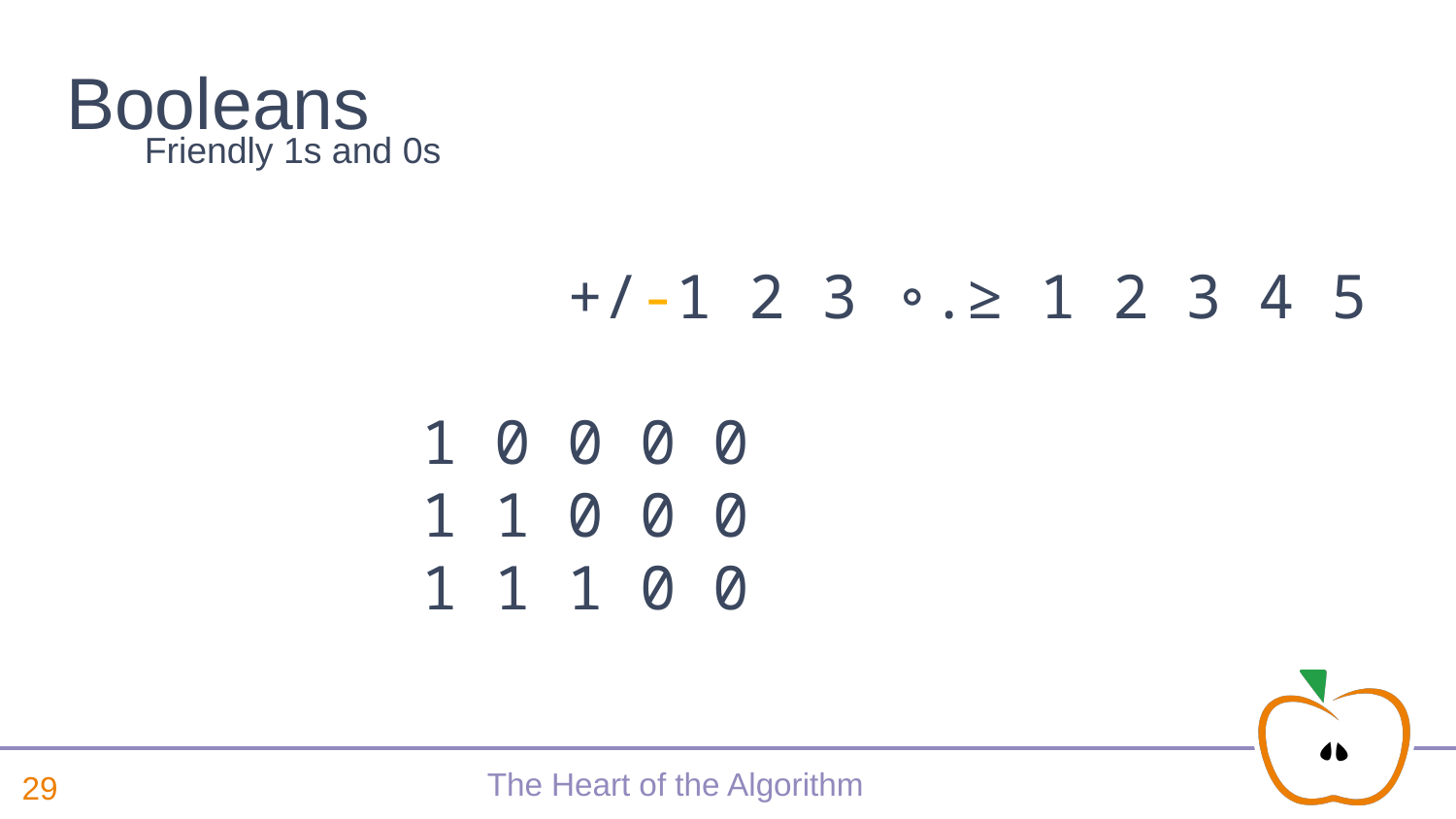

# Booleans
Friendly 1s and 0s

    +/-1 2 3 ∘.≥ 1 2 3 4 5

1 0 0 0 0
1 1 0 0 0
1 1 1 0 0